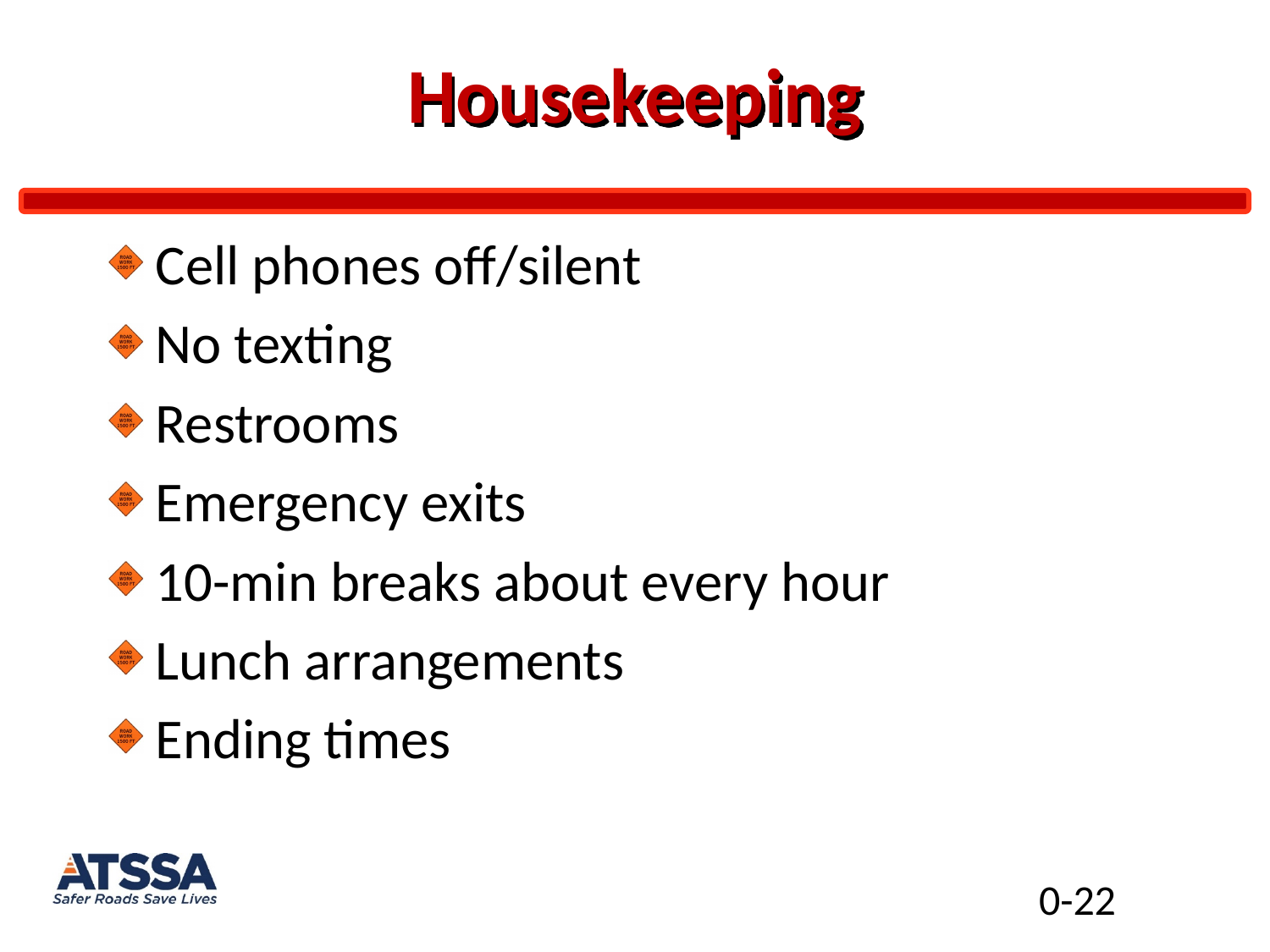

# Housekeeping
Cell phones off/silent
No texting
Restrooms
Emergency exits
10-min breaks about every hour
Lunch arrangements
Ending times